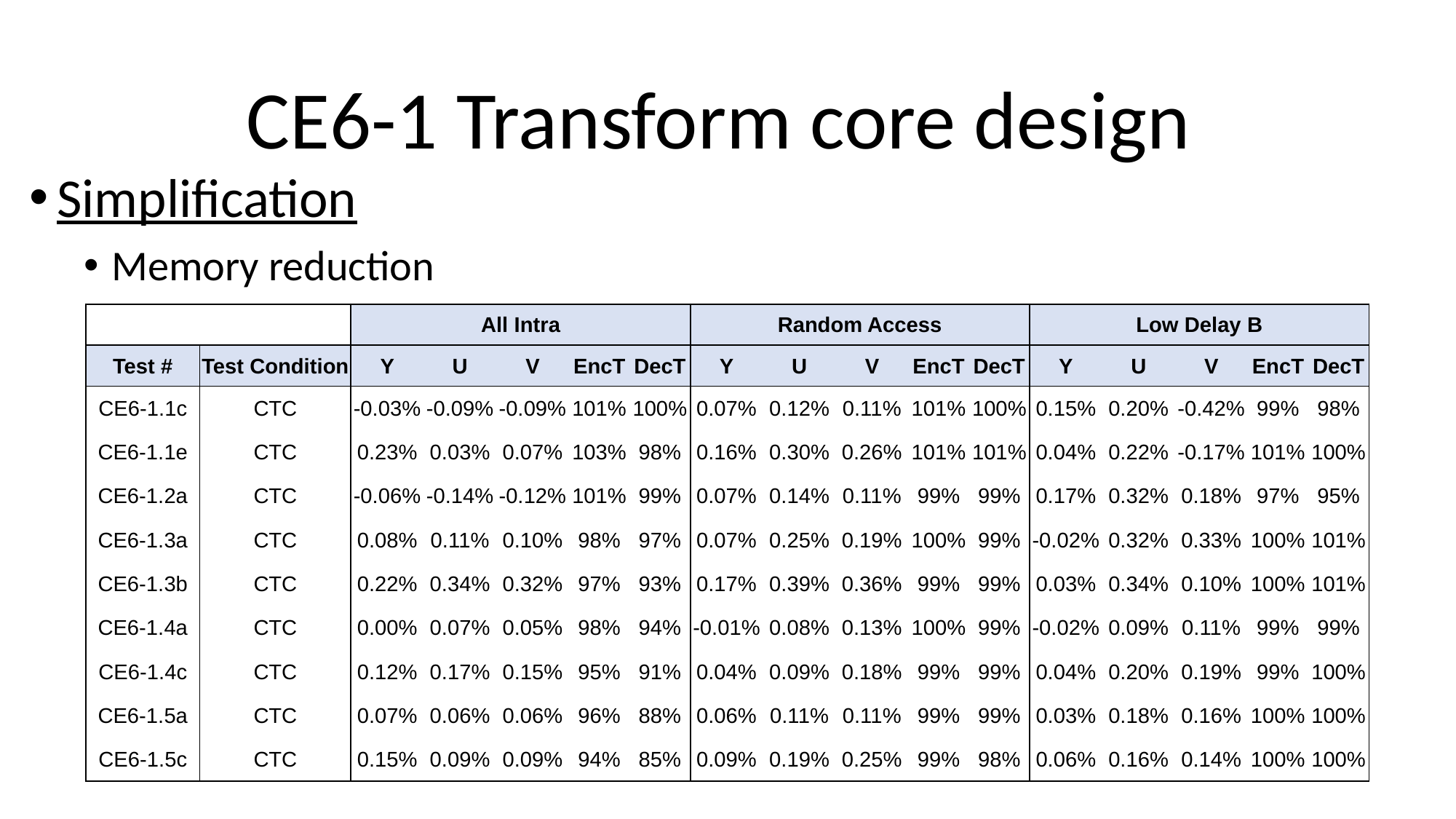

# CE6-1 Transform core design
Simplification
Memory reduction

|  |  | All Intra |  |  |  |  | Random Access |  |  |  |  | Low Delay B |  |  |  |  |
| --- | --- | --- | --- | --- | --- | --- | --- | --- | --- | --- | --- | --- | --- | --- | --- | --- |
| Test # | Test Condition | Y | U | V | EncT | DecT | Y | U | V | EncT | DecT | Y | U | V | EncT | DecT |
| CE6-1.1c | CTC | -0.03% | -0.09% | -0.09% | 101% | 100% | 0.07% | 0.12% | 0.11% | 101% | 100% | 0.15% | 0.20% | -0.42% | 99% | 98% |
| CE6-1.1e | CTC | 0.23% | 0.03% | 0.07% | 103% | 98% | 0.16% | 0.30% | 0.26% | 101% | 101% | 0.04% | 0.22% | -0.17% | 101% | 100% |
| CE6-1.2a | CTC | -0.06% | -0.14% | -0.12% | 101% | 99% | 0.07% | 0.14% | 0.11% | 99% | 99% | 0.17% | 0.32% | 0.18% | 97% | 95% |
| CE6-1.3a | CTC | 0.08% | 0.11% | 0.10% | 98% | 97% | 0.07% | 0.25% | 0.19% | 100% | 99% | -0.02% | 0.32% | 0.33% | 100% | 101% |
| CE6-1.3b | CTC | 0.22% | 0.34% | 0.32% | 97% | 93% | 0.17% | 0.39% | 0.36% | 99% | 99% | 0.03% | 0.34% | 0.10% | 100% | 101% |
| CE6-1.4a | CTC | 0.00% | 0.07% | 0.05% | 98% | 94% | -0.01% | 0.08% | 0.13% | 100% | 99% | -0.02% | 0.09% | 0.11% | 99% | 99% |
| CE6-1.4c | CTC | 0.12% | 0.17% | 0.15% | 95% | 91% | 0.04% | 0.09% | 0.18% | 99% | 99% | 0.04% | 0.20% | 0.19% | 99% | 100% |
| CE6-1.5a | CTC | 0.07% | 0.06% | 0.06% | 96% | 88% | 0.06% | 0.11% | 0.11% | 99% | 99% | 0.03% | 0.18% | 0.16% | 100% | 100% |
| CE6-1.5c | CTC | 0.15% | 0.09% | 0.09% | 94% | 85% | 0.09% | 0.19% | 0.25% | 99% | 98% | 0.06% | 0.16% | 0.14% | 100% | 100% |